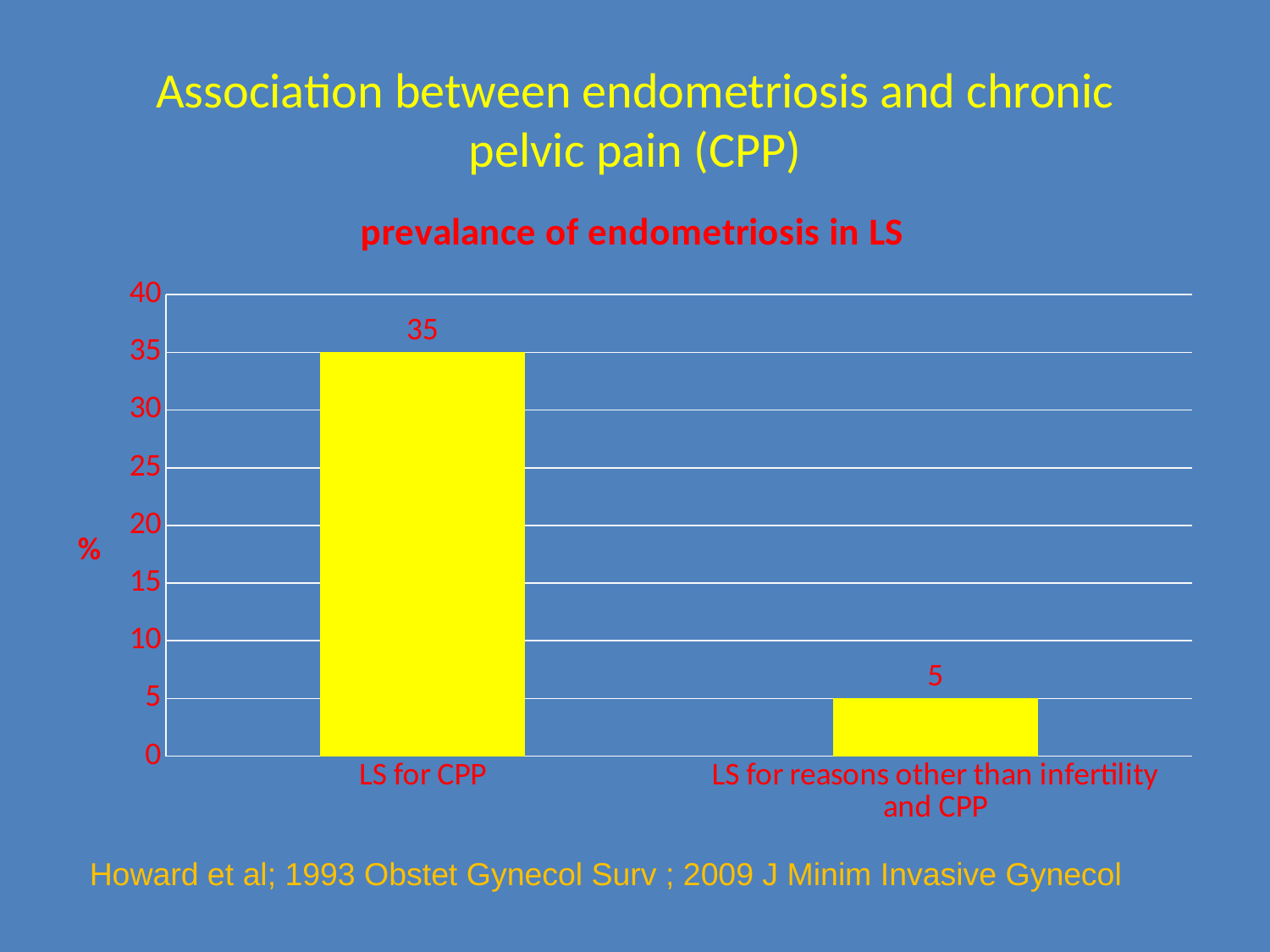

# Association between endometriosis and chronic pelvic pain (CPP)

### Chart:

| Category | prevalance of endometriosis in LS |
|---|---|
| LS for CPP | 35.0 |
| LS for reasons other than infertility and CPP | 5.0 |
Howard et al; 1993 Obstet Gynecol Surv ; 2009 J Minim Invasive Gynecol